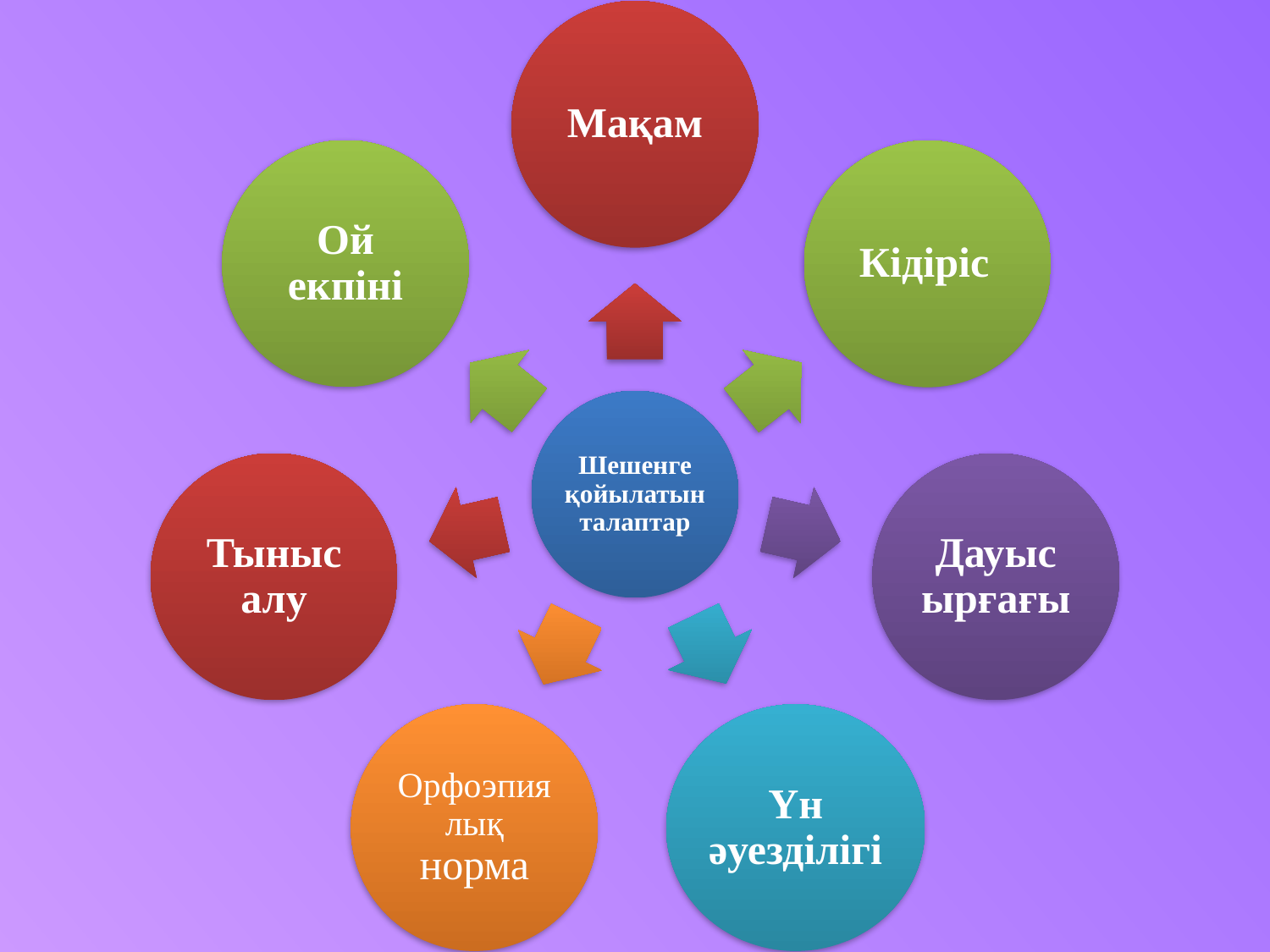

Шешенге қойылатын талаптар

Мақам

Кідіріс

Дауыс ырғағы

Үн әуезділігі

Орфоэпиялық норма

Тыныс алу

Ой екпіні